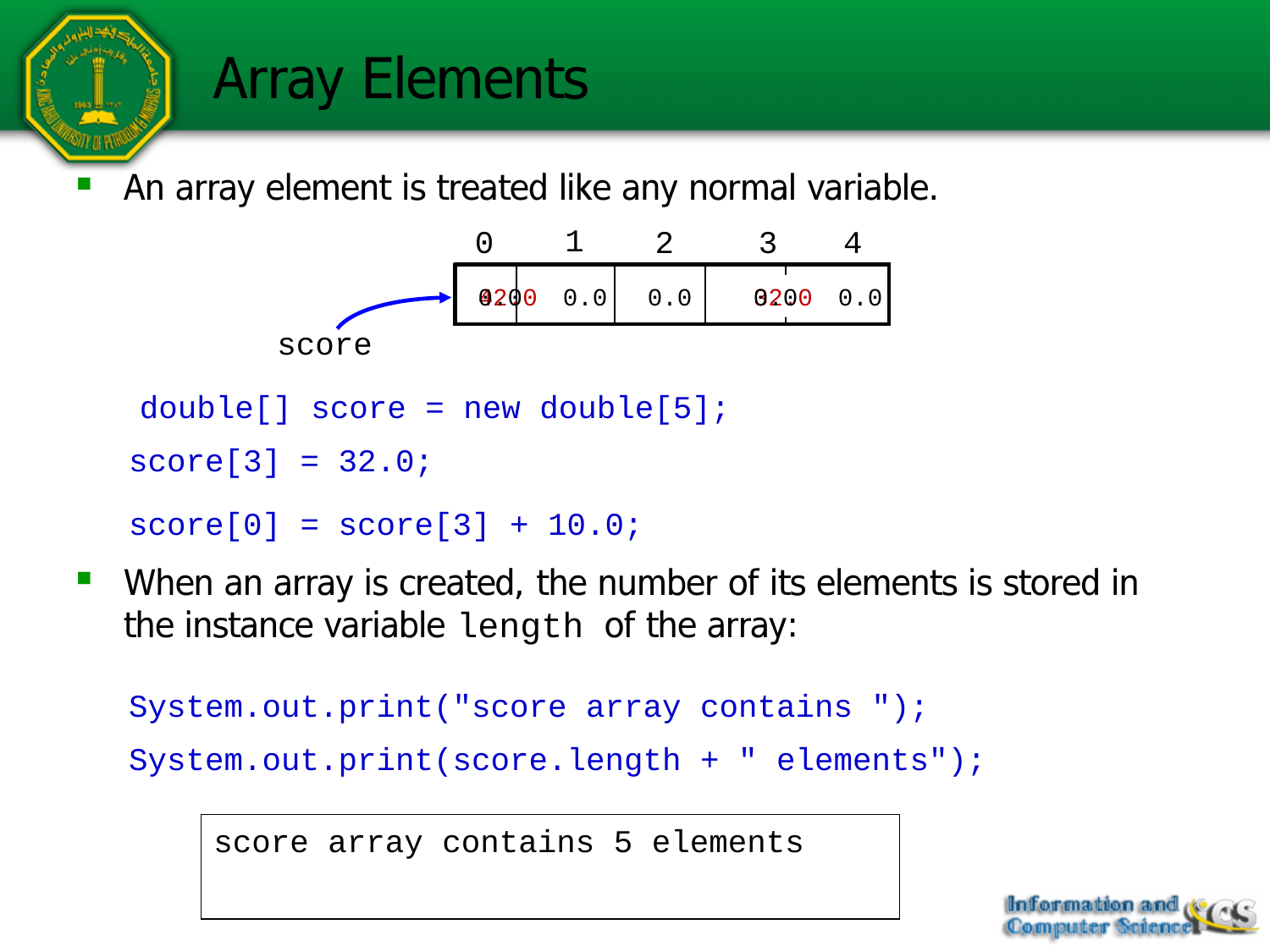

# Array Elements
An array element is treated like any normal variable.

When an array is created, the number of its elements is stored in the instance variable length of the array:

1
0
2
3
4

|  |  |  |  |  |
| --- | --- | --- | --- | --- |
42.0
0.0
0.0
0.0
32.0
0.0
0.0
score
double[] score = new double[5];
score[3] = 32.0;
score[0] = score[3] + 10.0;
System.out.print("score array contains ");
System.out.print(score.length + " elements");
score array contains 5 elements